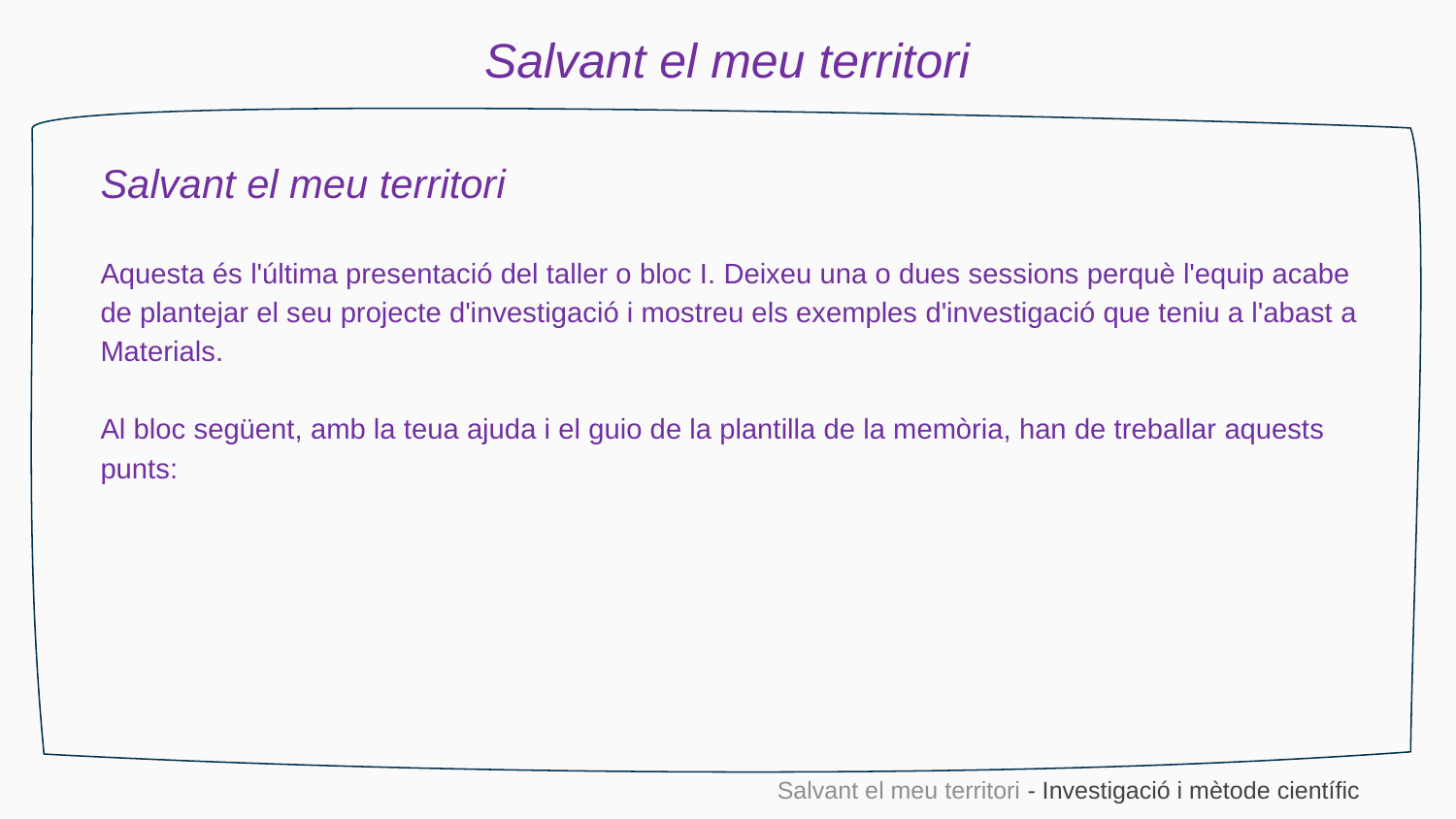

Salvant el meu territori

Salvant el meu territori
Aquesta és l'última presentació del taller o bloc I. Deixeu una o dues sessions perquè l'equip acabe de plantejar el seu projecte d'investigació i mostreu els exemples d'investigació que teniu a l'abast a Materials.

Al bloc següent, amb la teua ajuda i el guio de la plantilla de la memòria, han de treballar aquests punts:

Salvant el meu territori - Investigació i mètode científic